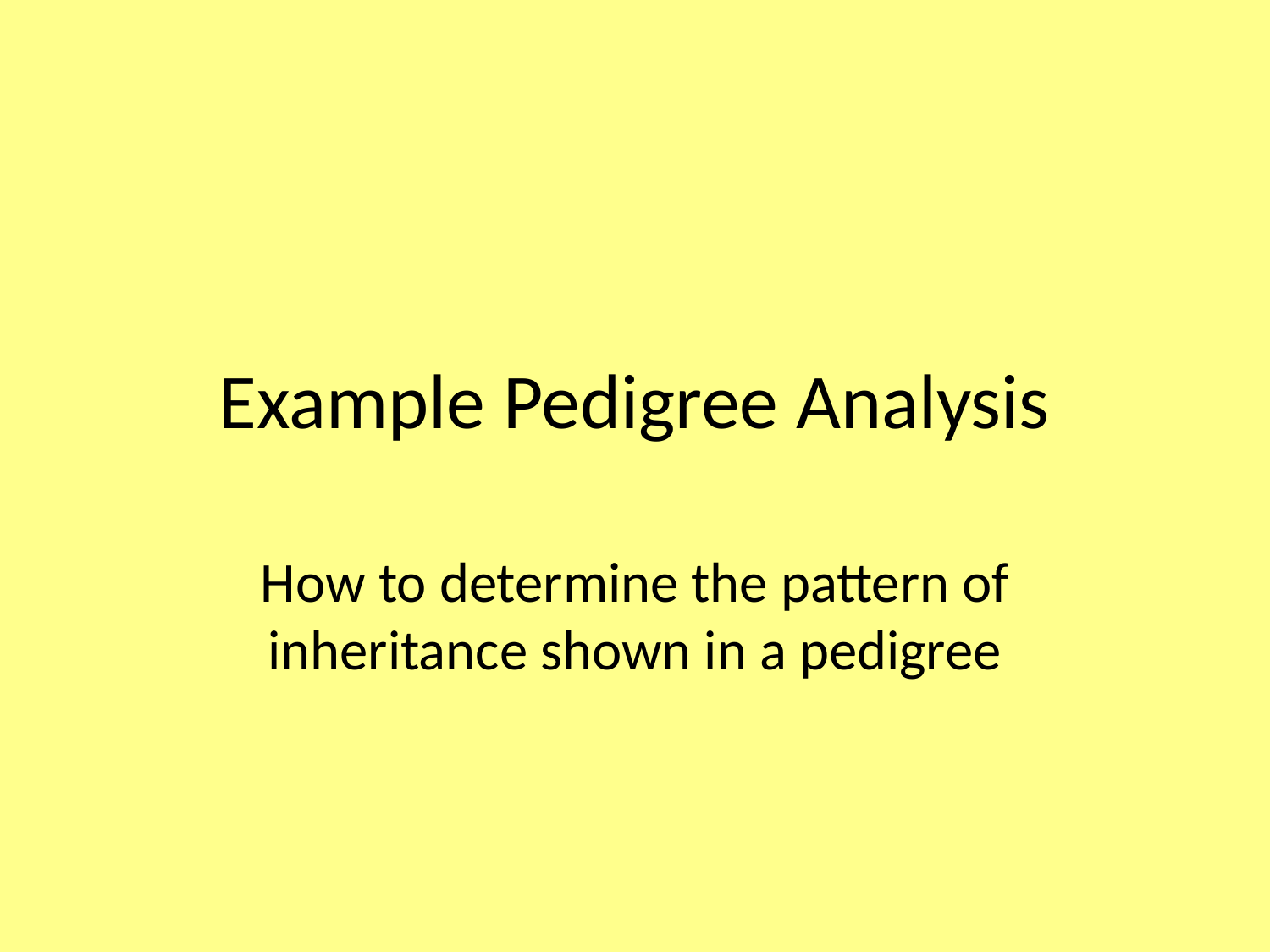

# Example Pedigree Analysis
How to determine the pattern of inheritance shown in a pedigree